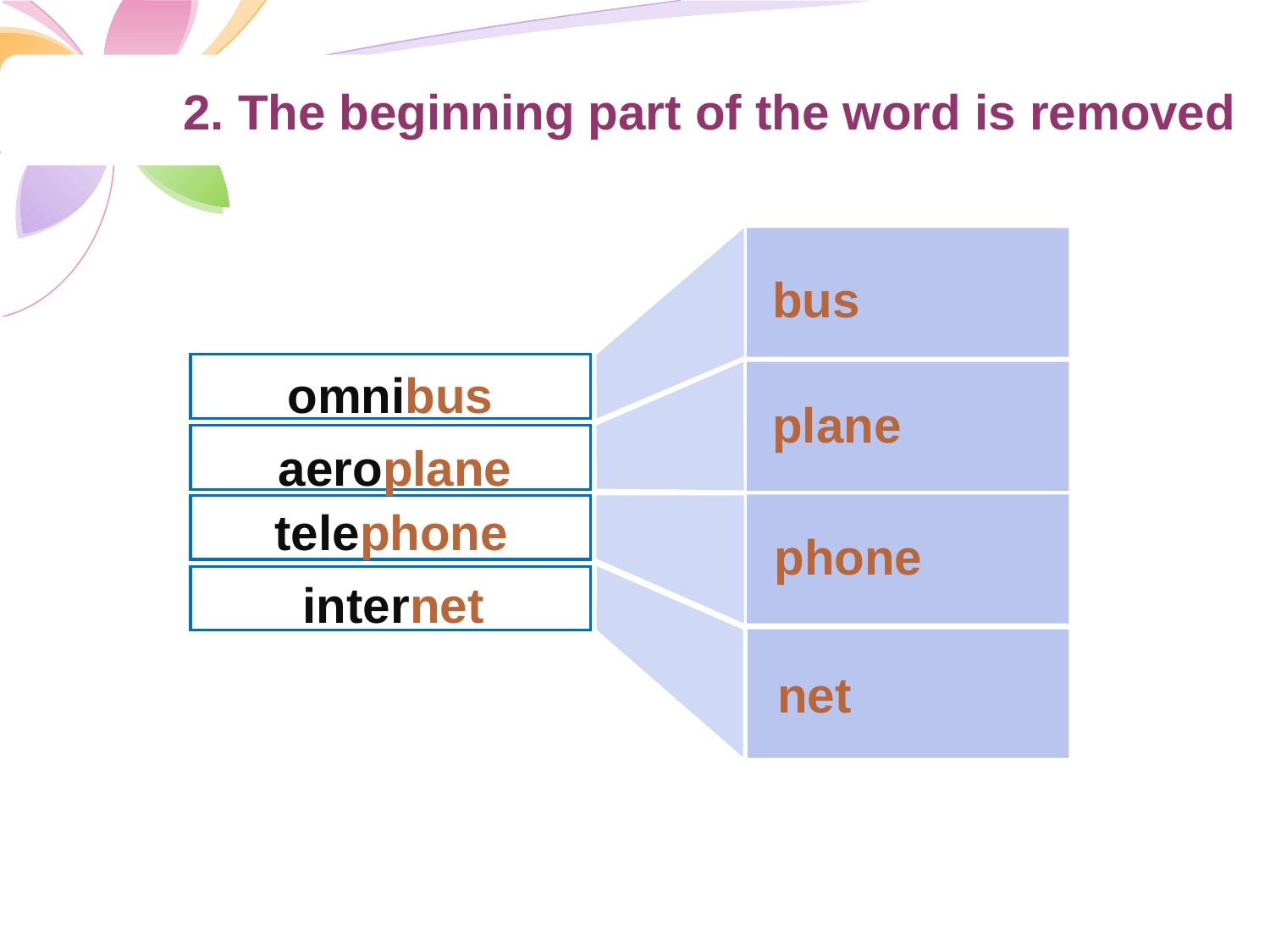

# 2. The beginning part of the word is removed

bus

omnibus

plane

aeroplane

telephone

phone

internet

net